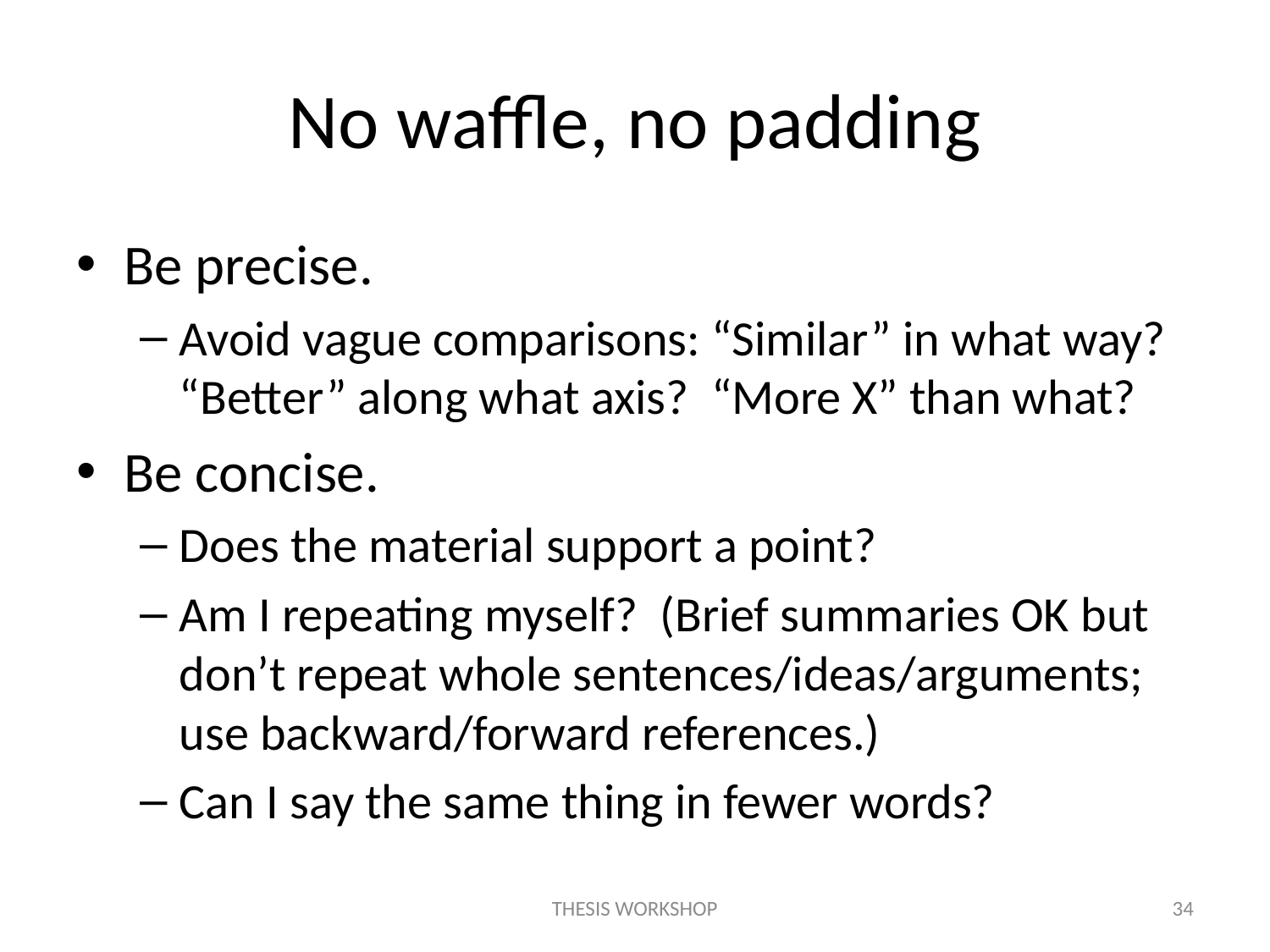

# No waffle, no padding
Be precise.
Avoid vague comparisons: “Similar” in what way?  “Better” along what axis?  “More X” than what?
Be concise.
Does the material support a point?
Am I repeating myself?  (Brief summaries OK but don’t repeat whole sentences/ideas/arguments;  use backward/forward references.)
Can I say the same thing in fewer words?

THESIS WORKSHOP
34